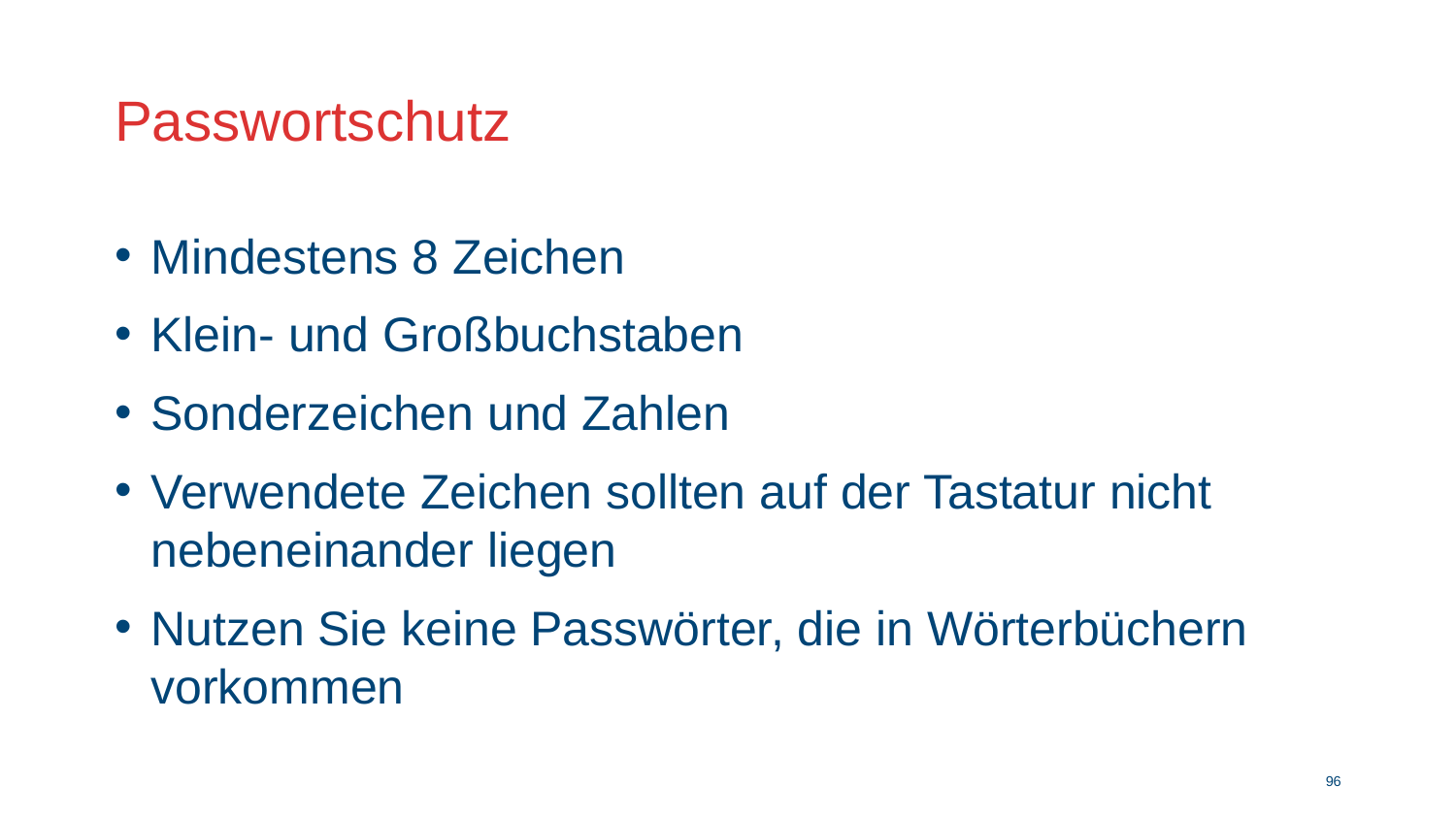

# Passwortschutz
Mindestens 8 Zeichen
Klein- und Großbuchstaben
Sonderzeichen und Zahlen
Verwendete Zeichen sollten auf der Tastatur nicht nebeneinander liegen
Nutzen Sie keine Passwörter, die in Wörterbüchern vorkommen
96